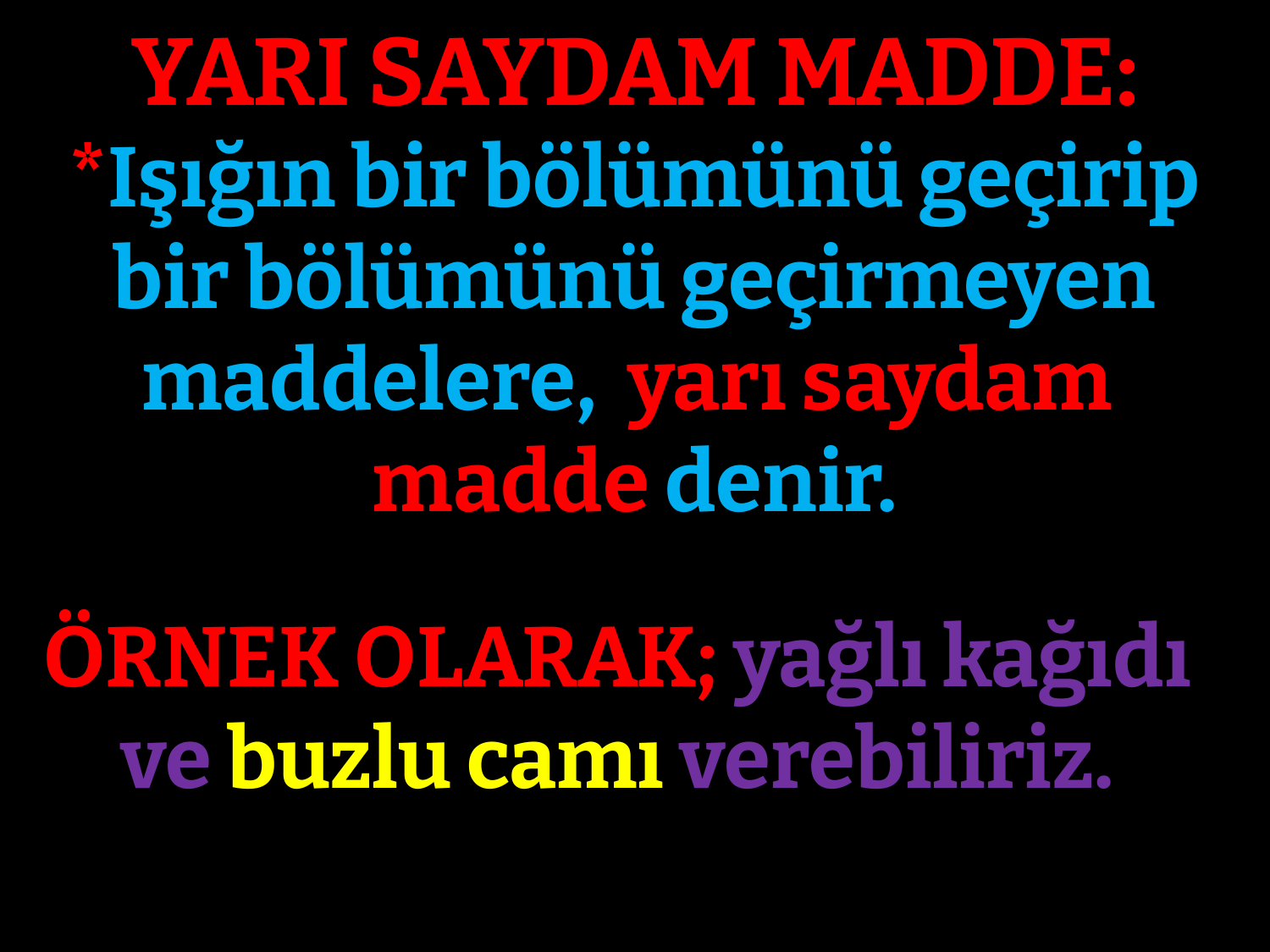

YARI SAYDAM MADDE:
*Işığın bir bölümünü geçirip bir bölümünü geçirmeyen maddelere,  yarı saydam  madde denir.
#
ÖRNEK OLARAK; yağlı kağıdı ve buzlu camı verebiliriz.